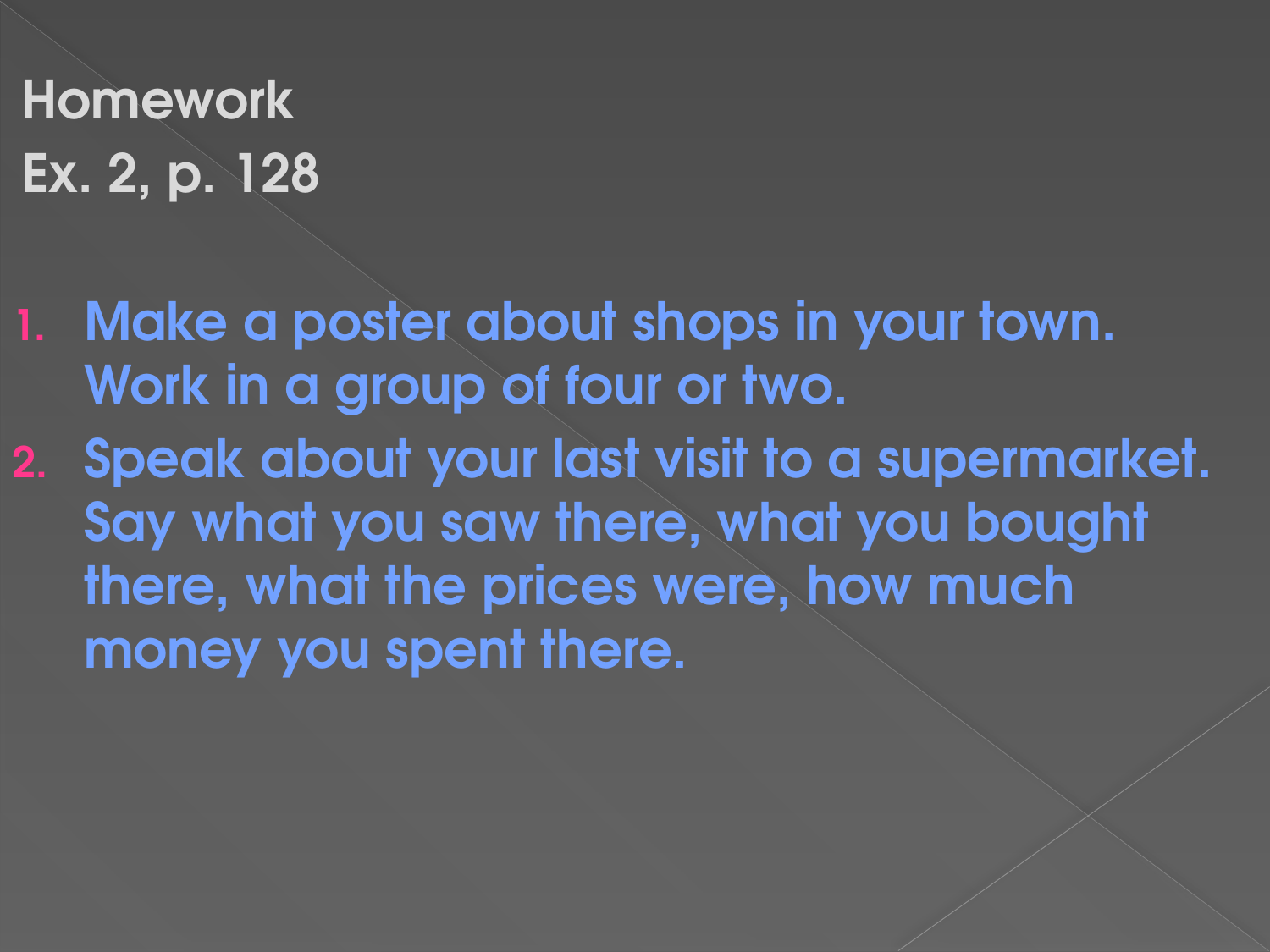

Homework
Ex. 2, p. 128

Make a poster about shops in your town. Work in a group of four or two.
Speak about your last visit to a supermarket. Say what you saw there, what you bought there, what the prices were, how much money you spent there.